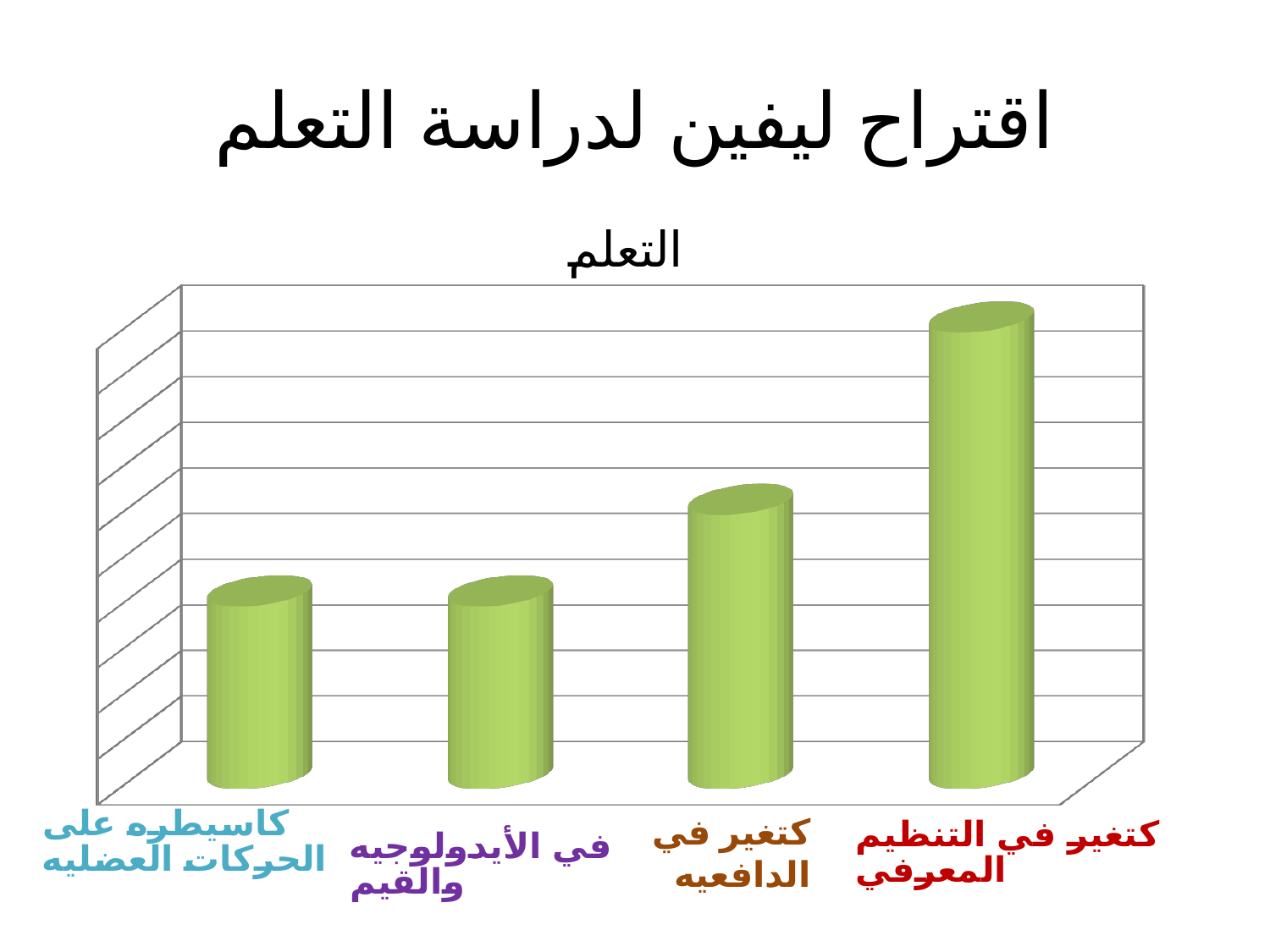

# اقتراح ليفين لدراسة التعلم

[unsupported chart]

كتغير في الدافعيه